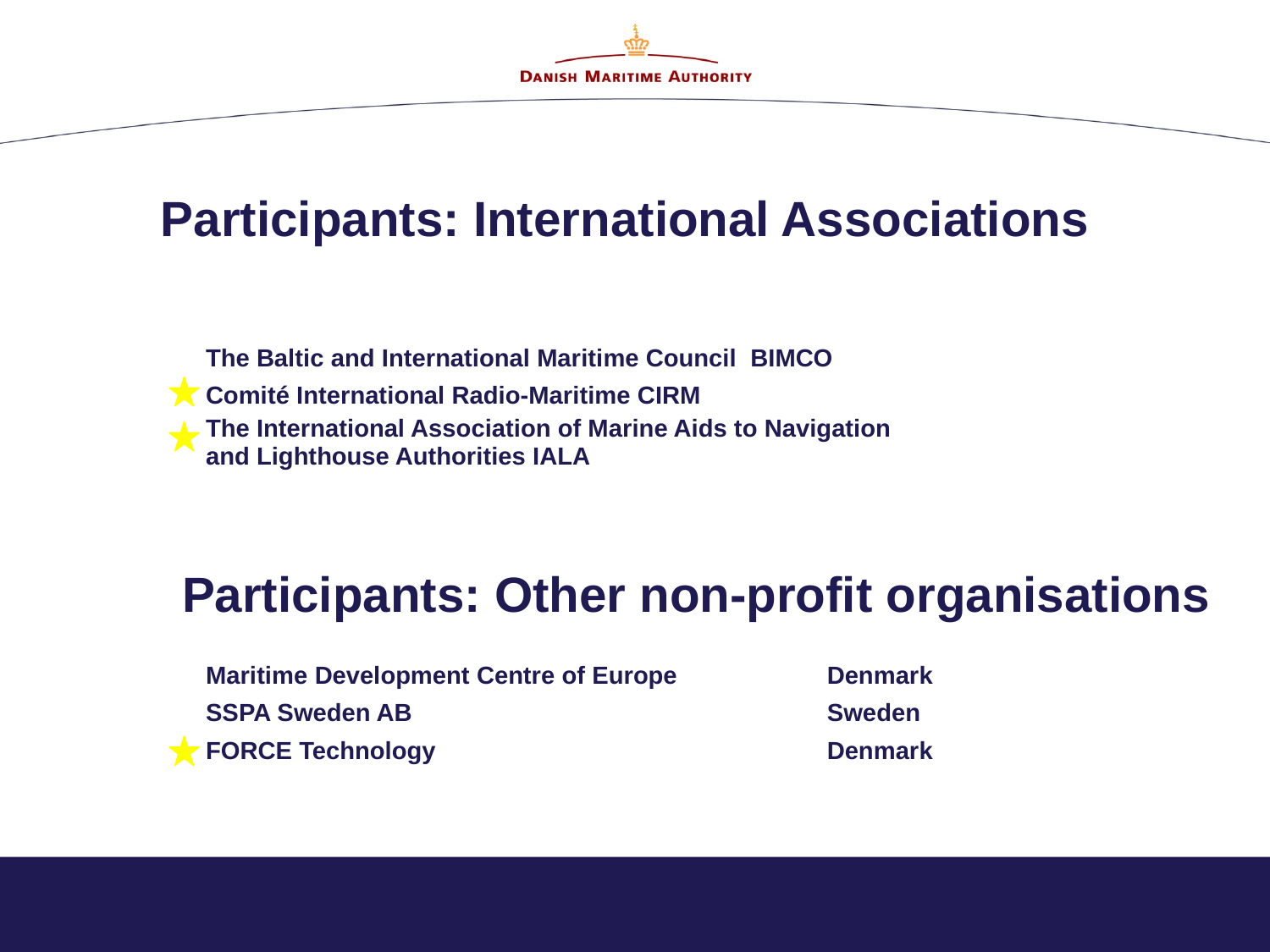

# Participants: International Associations
| The Baltic and International Maritime Council BIMCO |  |
| --- | --- |
| Comité International Radio-Maritime CIRM |  |
| The International Association of Marine Aids to Navigation and Lighthouse Authorities IALA |  |

Participants: Other non-profit organisations
| Maritime Development Centre of Europe | Denmark |
| --- | --- |
| SSPA Sweden AB | Sweden |
| FORCE Technology | Denmark |